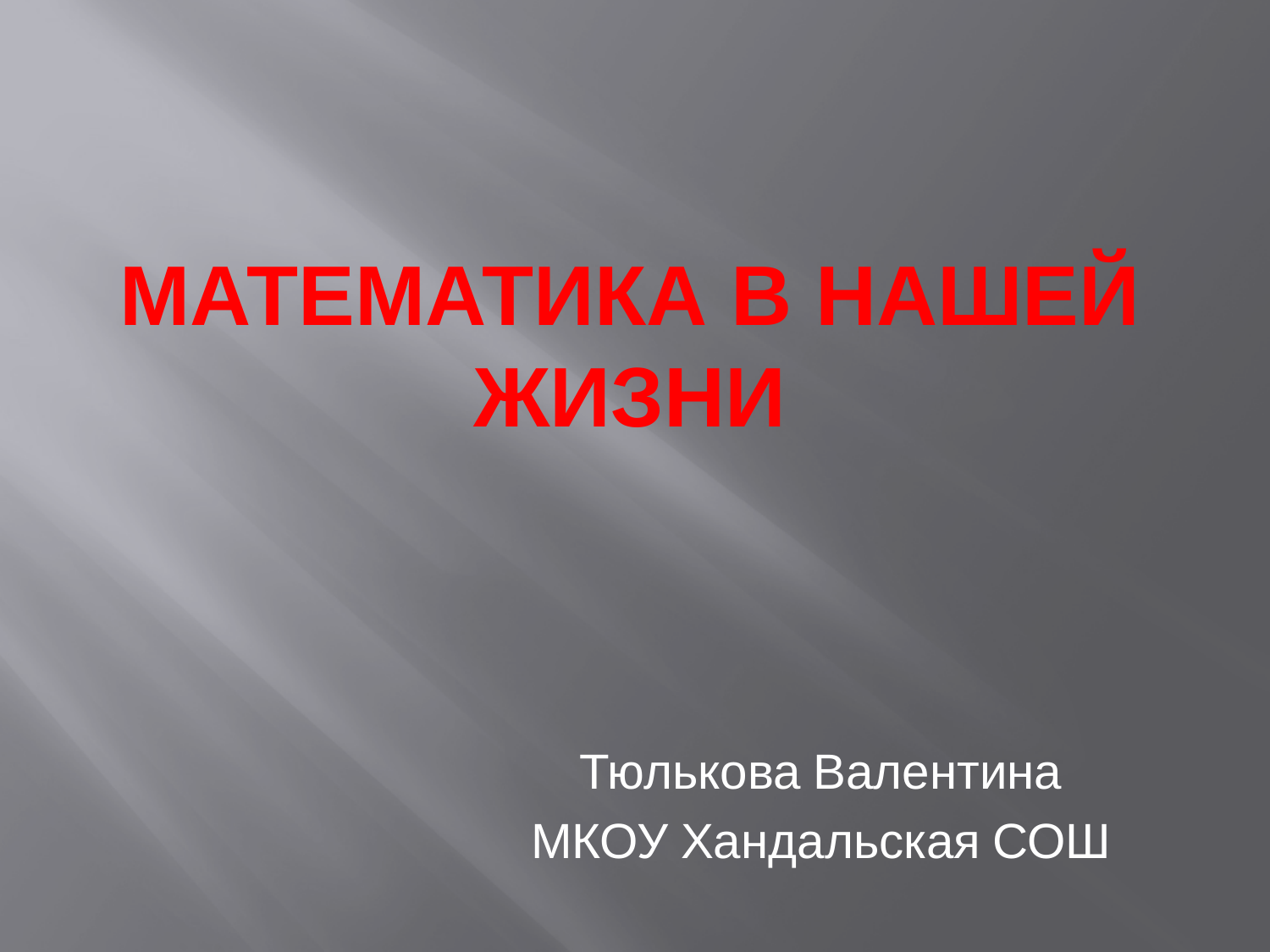

# Математика в нашей жизни
Тюлькова Валентина
МКОУ Хандальская СОШ